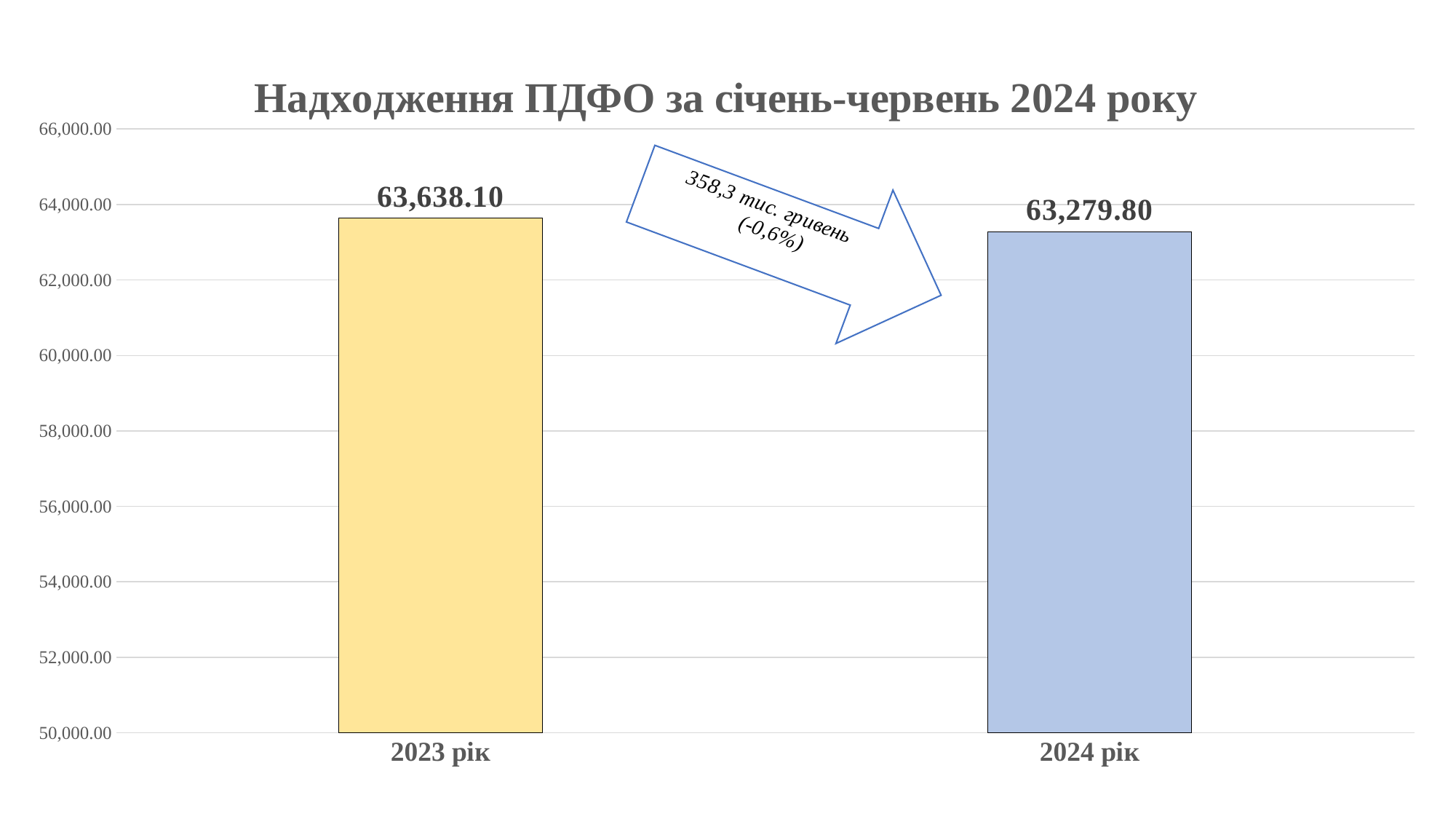

### Chart: Надходження ПДФО за січень-червень 2024 року

| Category |  |
|---|---|
| 2023 рік | 63638.1 |
| 2024 рік | 63279.8 |